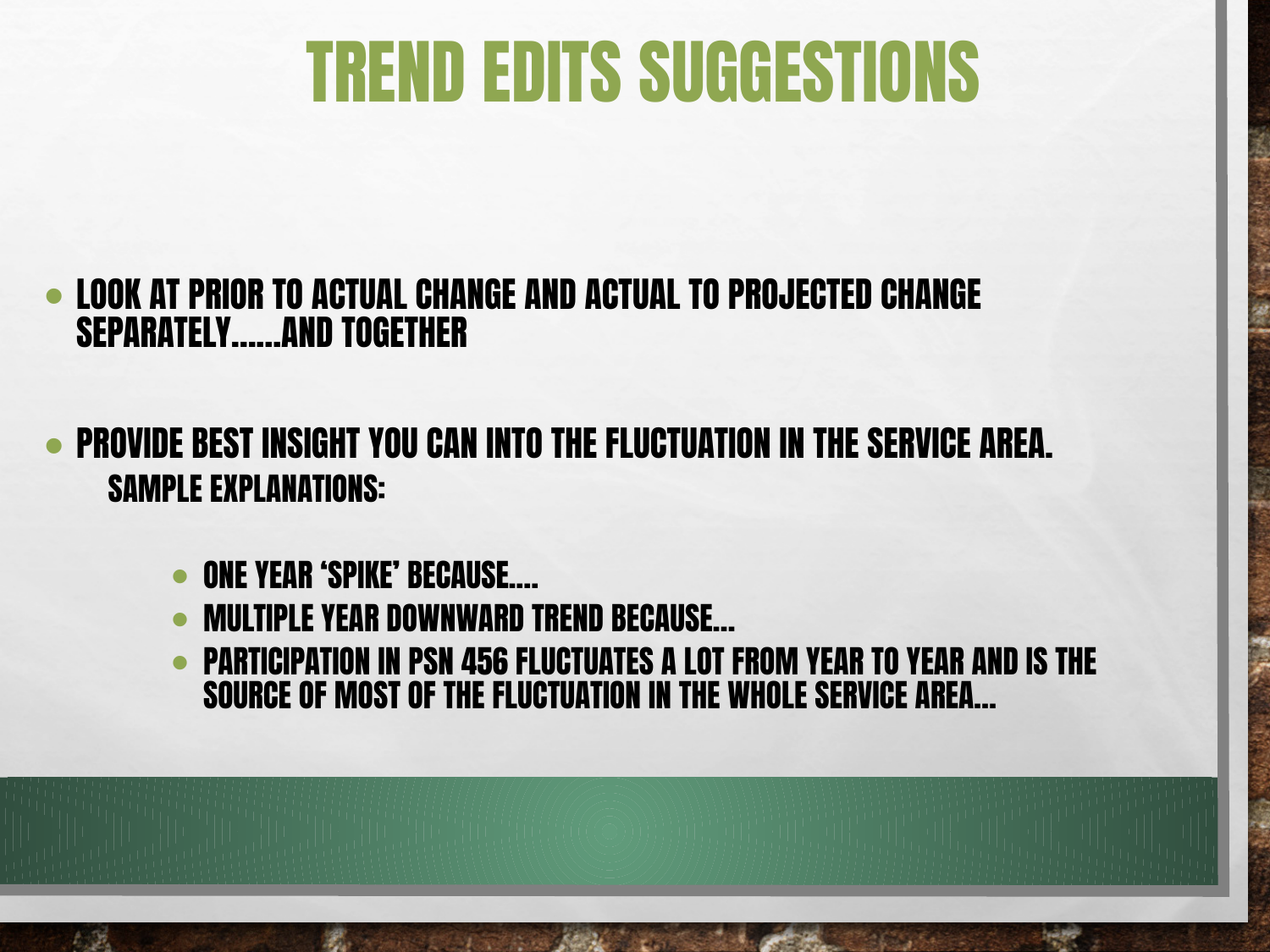

# Trend Edits Suggestions
Look at prior to actual change and actual to projected change separately……and together

Provide best insight you can into the fluctuation in the service area.
Sample explanations:

One year ‘spike’ because.…
Multiple year downward trend because…
Participation in PSN 456 fluctuates a lot from year to year and is the source of most of the fluctuation in the whole service area…